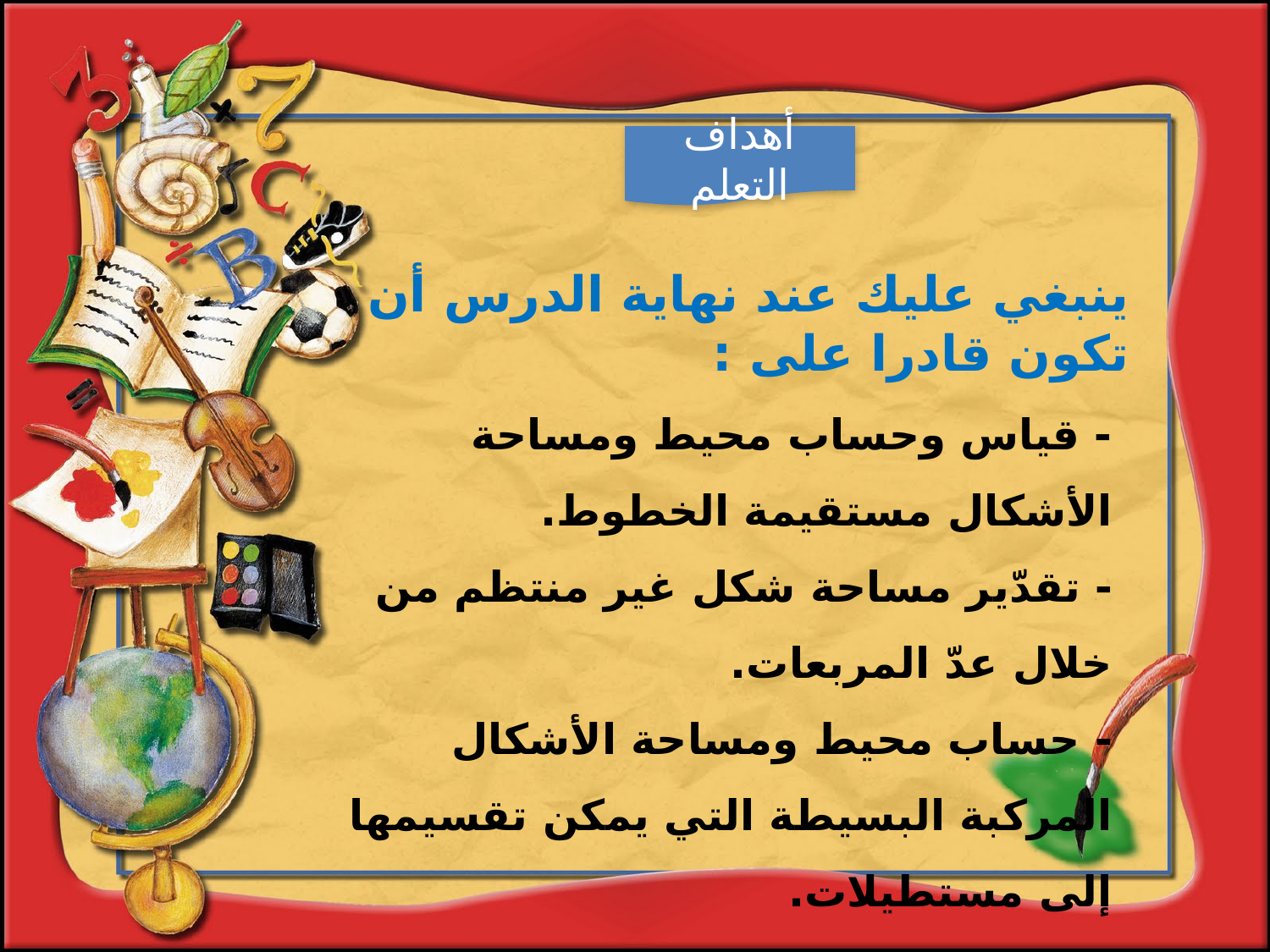

أهداف التعلم
ينبغي عليك عند نهاية الدرس أن تكون قادرا على :
- قياس وحساب محيط ومساحة الأشكال مستقيمة الخطوط.
- تقدّير مساحة شكل غير منتظم من خلال عدّ المربعات.
- حساب محيط ومساحة الأشكال المركبة البسيطة التي يمكن تقسيمها إلى مستطيلات.